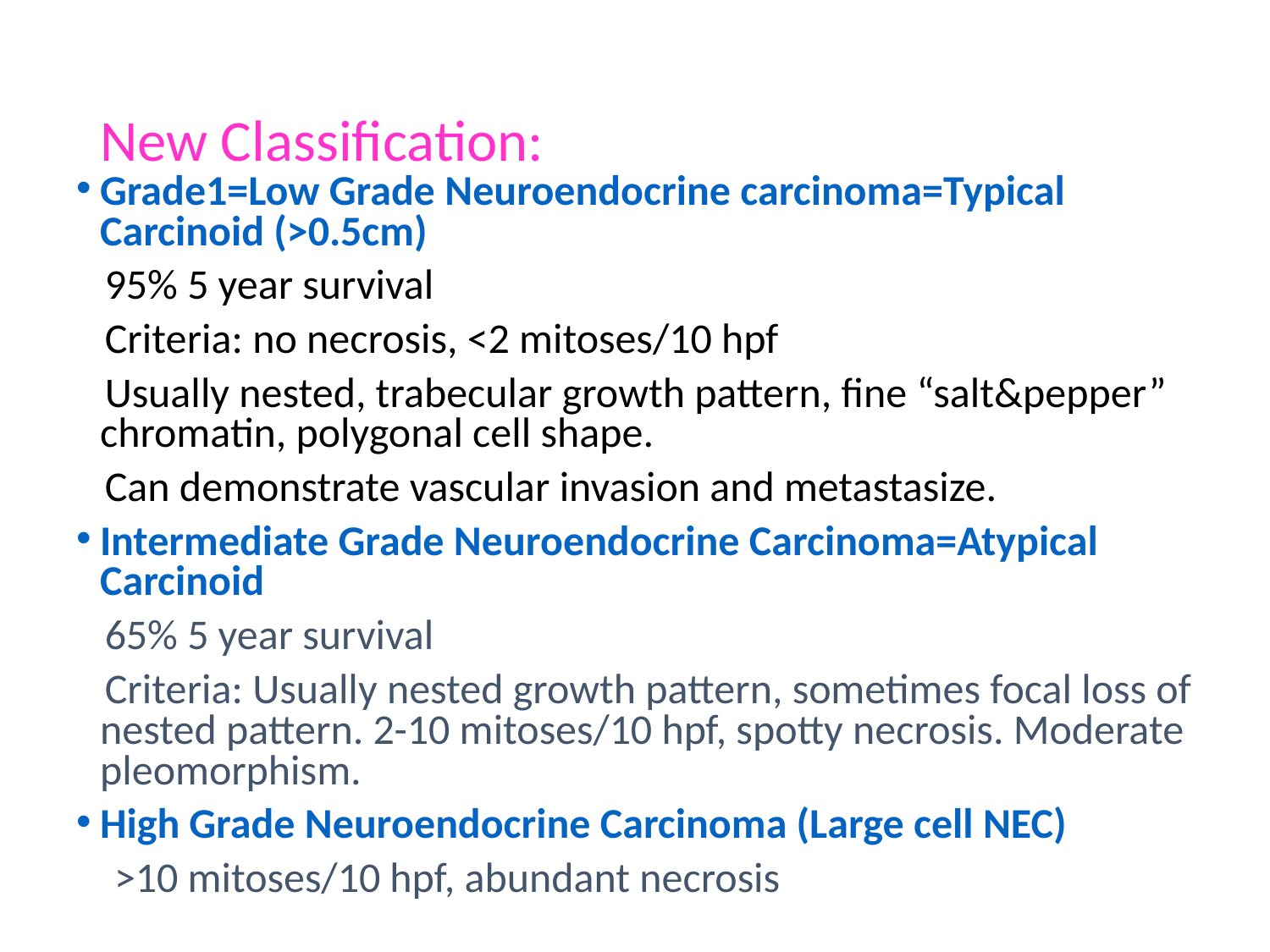

# New Classification:
Grade1=Low Grade Neuroendocrine carcinoma=Typical Carcinoid (>0.5cm)
   95% 5 year survival
   Criteria: no necrosis, <2 mitoses/10 hpf
   Usually nested, trabecular growth pattern, fine “salt&pepper” chromatin, polygonal cell shape.
   Can demonstrate vascular invasion and metastasize.
Intermediate Grade Neuroendocrine Carcinoma=Atypical Carcinoid
   65% 5 year survival
   Criteria: Usually nested growth pattern, sometimes focal loss of nested pattern. 2-10 mitoses/10 hpf, spotty necrosis. Moderate pleomorphism.
High Grade Neuroendocrine Carcinoma (Large cell NEC)
    >10 mitoses/10 hpf, abundant necrosis